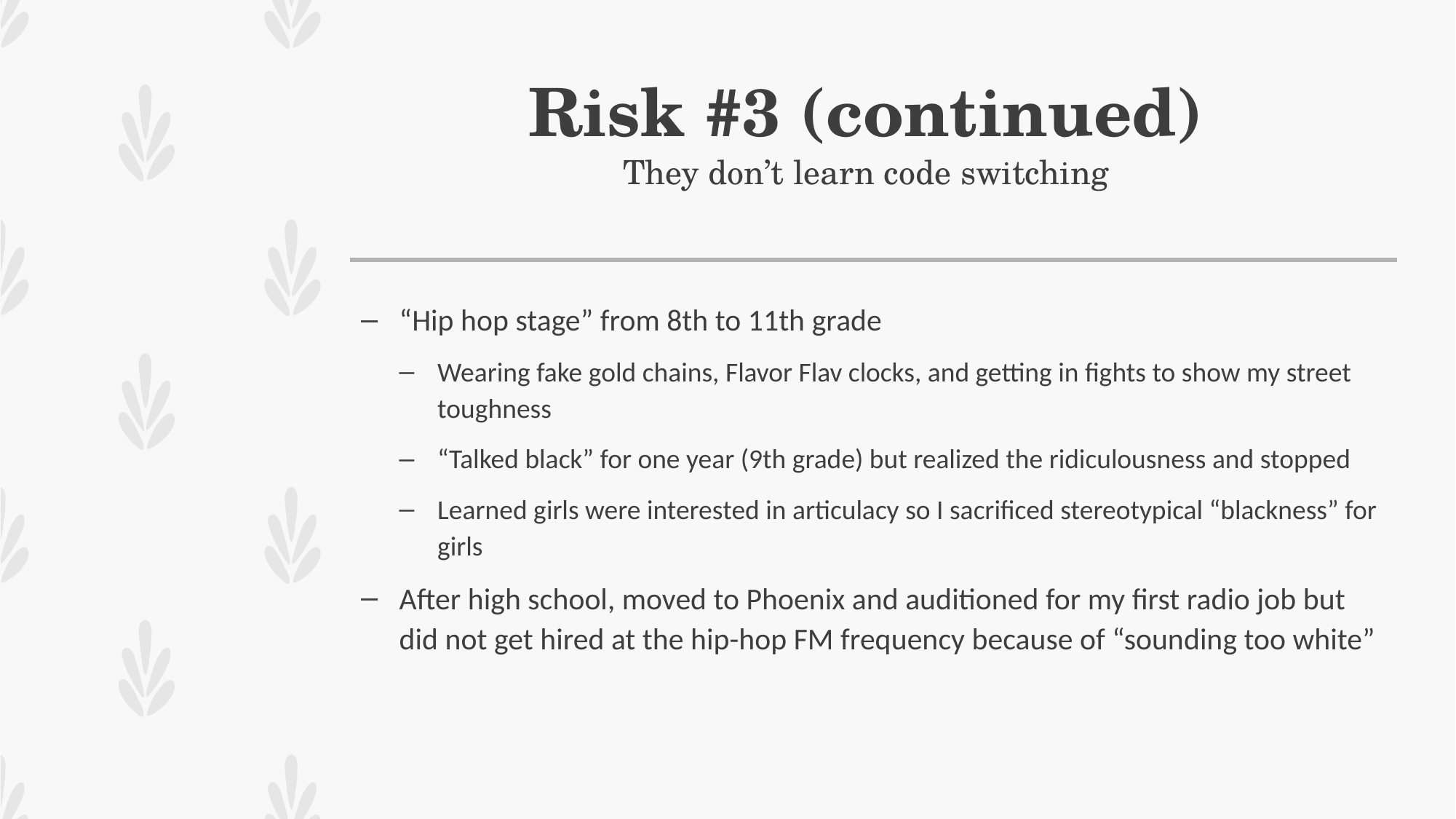

# Risk #3 (continued) They don’t learn code switching
“Hip hop stage” from 8th to 11th grade
Wearing fake gold chains, Flavor Flav clocks, and getting in fights to show my street toughness
“Talked black” for one year (9th grade) but realized the ridiculousness and stopped
Learned girls were interested in articulacy so I sacrificed stereotypical “blackness” for girls
After high school, moved to Phoenix and auditioned for my first radio job but did not get hired at the hip-hop FM frequency because of “sounding too white”